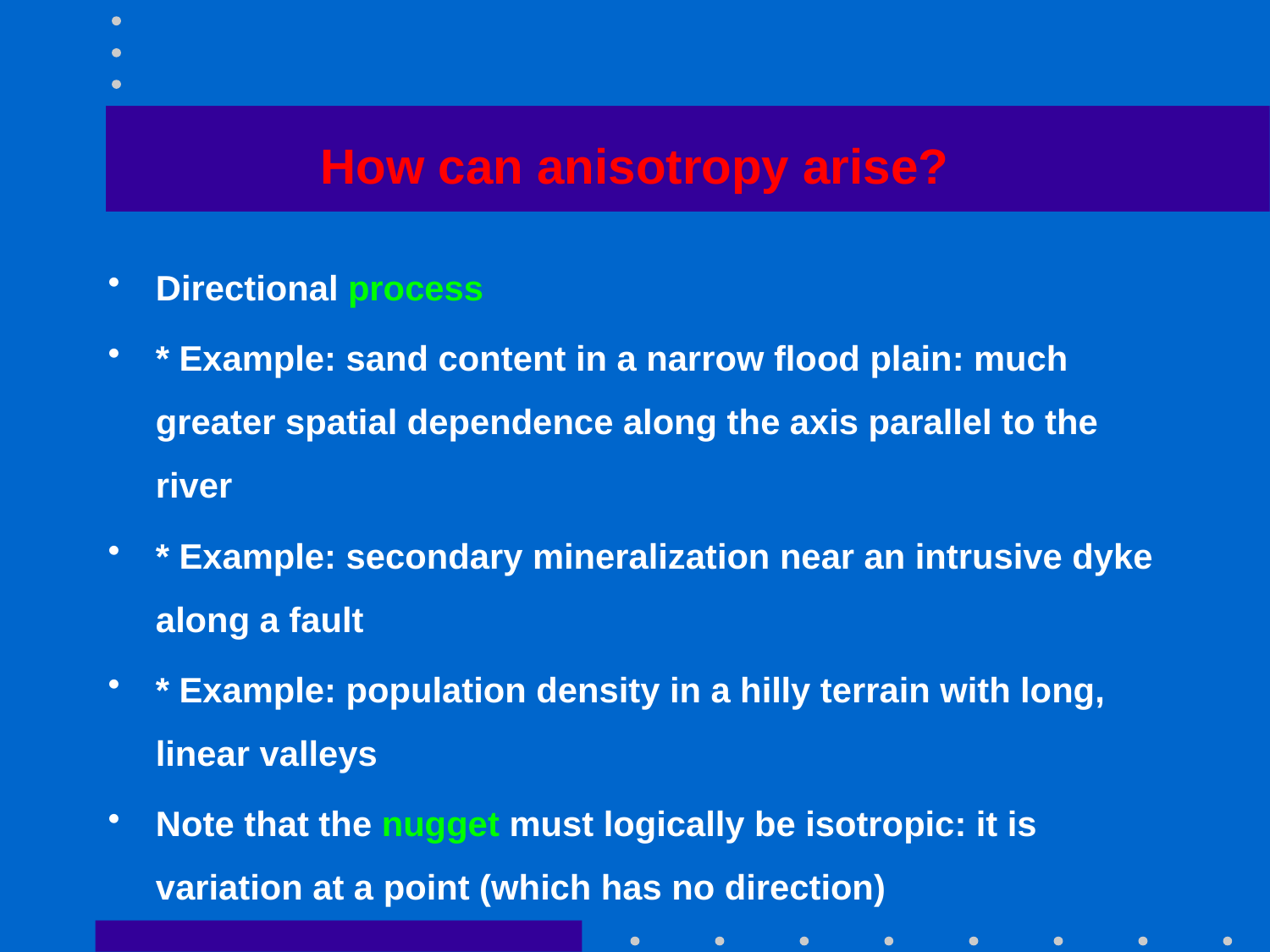

# How can anisotropy arise?
Directional process
* Example: sand content in a narrow flood plain: much greater spatial dependence along the axis parallel to the river
* Example: secondary mineralization near an intrusive dyke along a fault
* Example: population density in a hilly terrain with long, linear valleys
Note that the nugget must logically be isotropic: it is variation at a point (which has no direction)